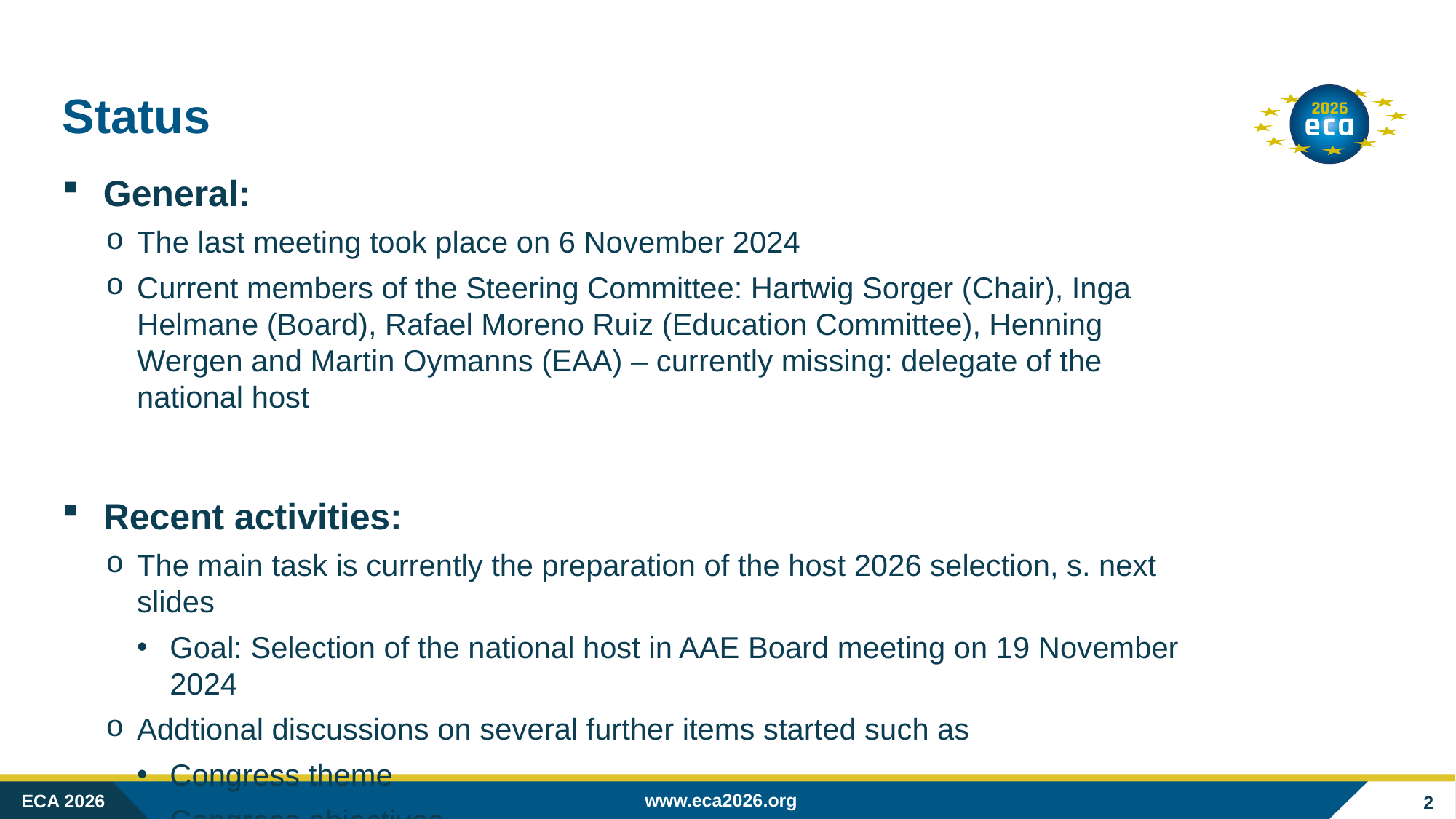

# Status
General:
The last meeting took place on 6 November 2024
Current members of the Steering Committee: Hartwig Sorger (Chair), Inga Helmane (Board), Rafael Moreno Ruiz (Education Committee), Henning Wergen and Martin Oymanns (EAA) – currently missing: delegate of the national host

Recent activities:
The main task is currently the preparation of the host 2026 selection, s. next slides
Goal: Selection of the national host in AAE Board meeting on 19 November 2024
Addtional discussions on several further items started such as
Congress theme
Congress objectives
Agreement AAE/EAA

ECA 2026
2